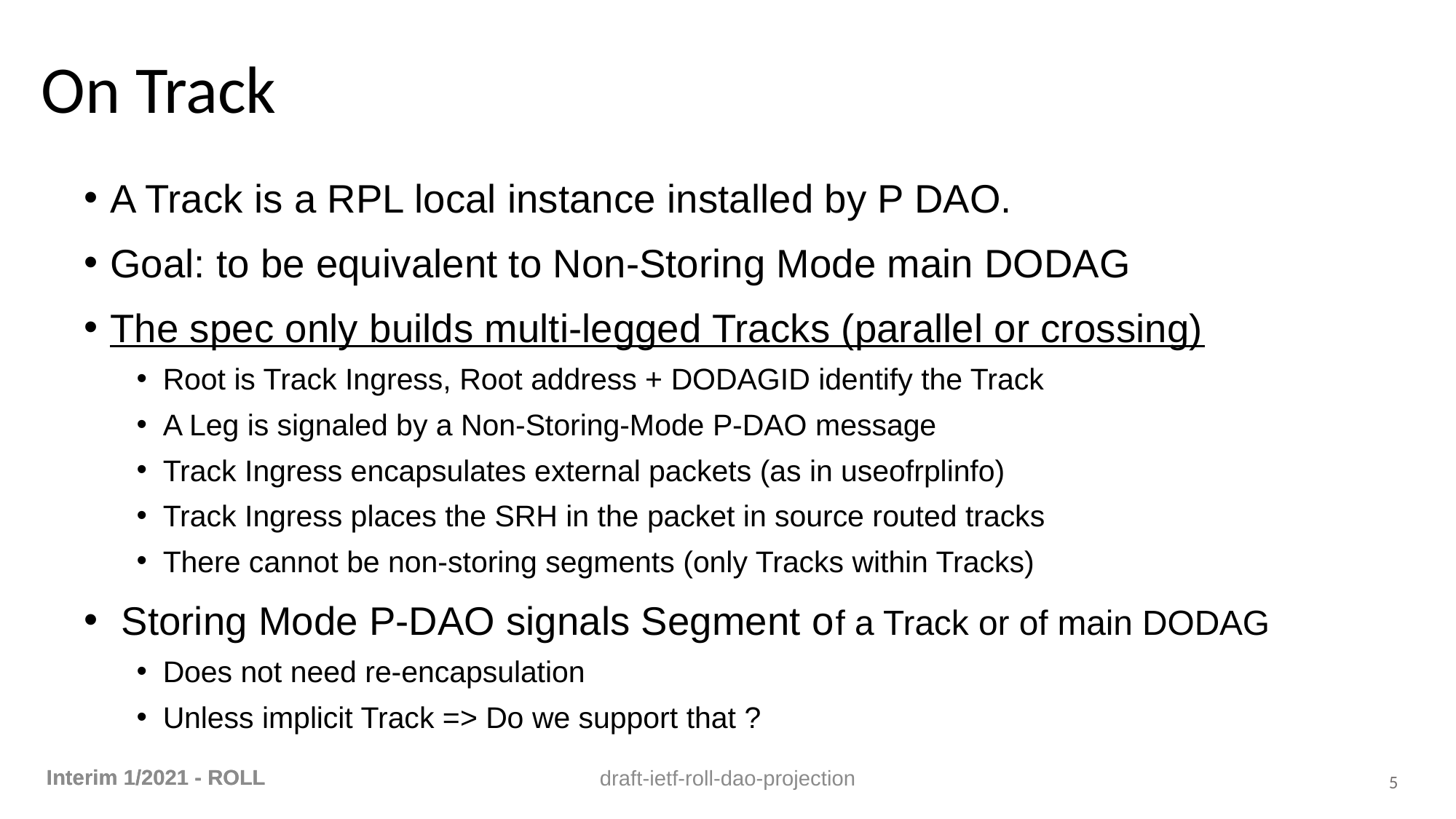

# On Track
A Track is a RPL local instance installed by P DAO.
Goal: to be equivalent to Non-Storing Mode main DODAG
The spec only builds multi-legged Tracks (parallel or crossing)
Root is Track Ingress, Root address + DODAGID identify the Track
A Leg is signaled by a Non-Storing-Mode P-DAO message
Track Ingress encapsulates external packets (as in useofrplinfo)
Track Ingress places the SRH in the packet in source routed tracks
There cannot be non-storing segments (only Tracks within Tracks)
 Storing Mode P-DAO signals Segment of a Track or of main DODAG
Does not need re-encapsulation
Unless implicit Track => Do we support that ?
Interim 1/2021 - ROLL